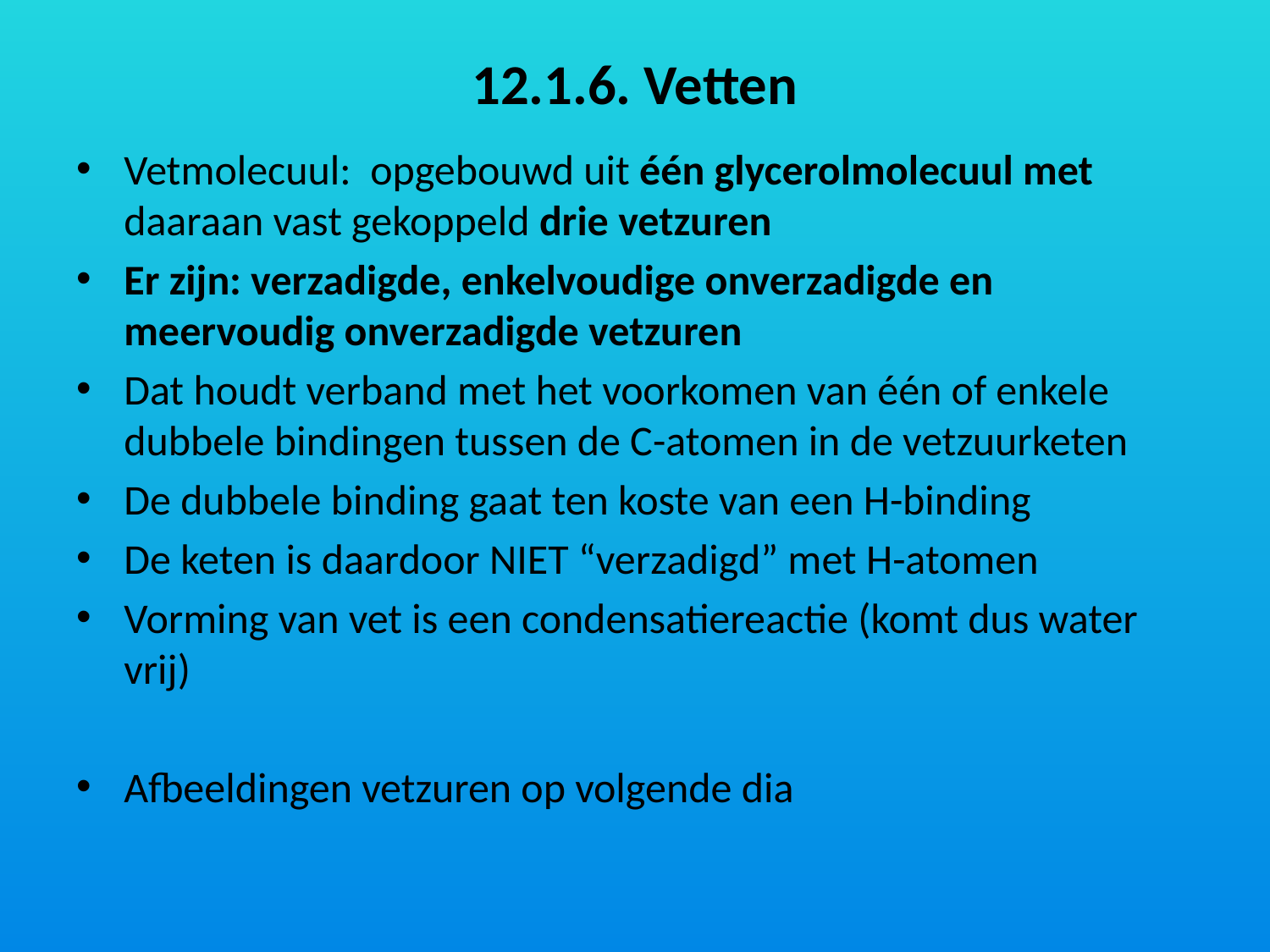

# 12.1.6. Vetten
Vetmolecuul:  opgebouwd uit één glycerolmolecuul met daaraan vast gekoppeld drie vetzuren
Er zijn: verzadigde, enkelvoudige onverzadigde en meervoudig onverzadigde vetzuren
Dat houdt verband met het voorkomen van één of enkele dubbele bindingen tussen de C-atomen in de vetzuurketen
De dubbele binding gaat ten koste van een H-binding
De keten is daardoor NIET “verzadigd” met H-atomen
Vorming van vet is een condensatiereactie (komt dus water vrij)

Afbeeldingen vetzuren op volgende dia